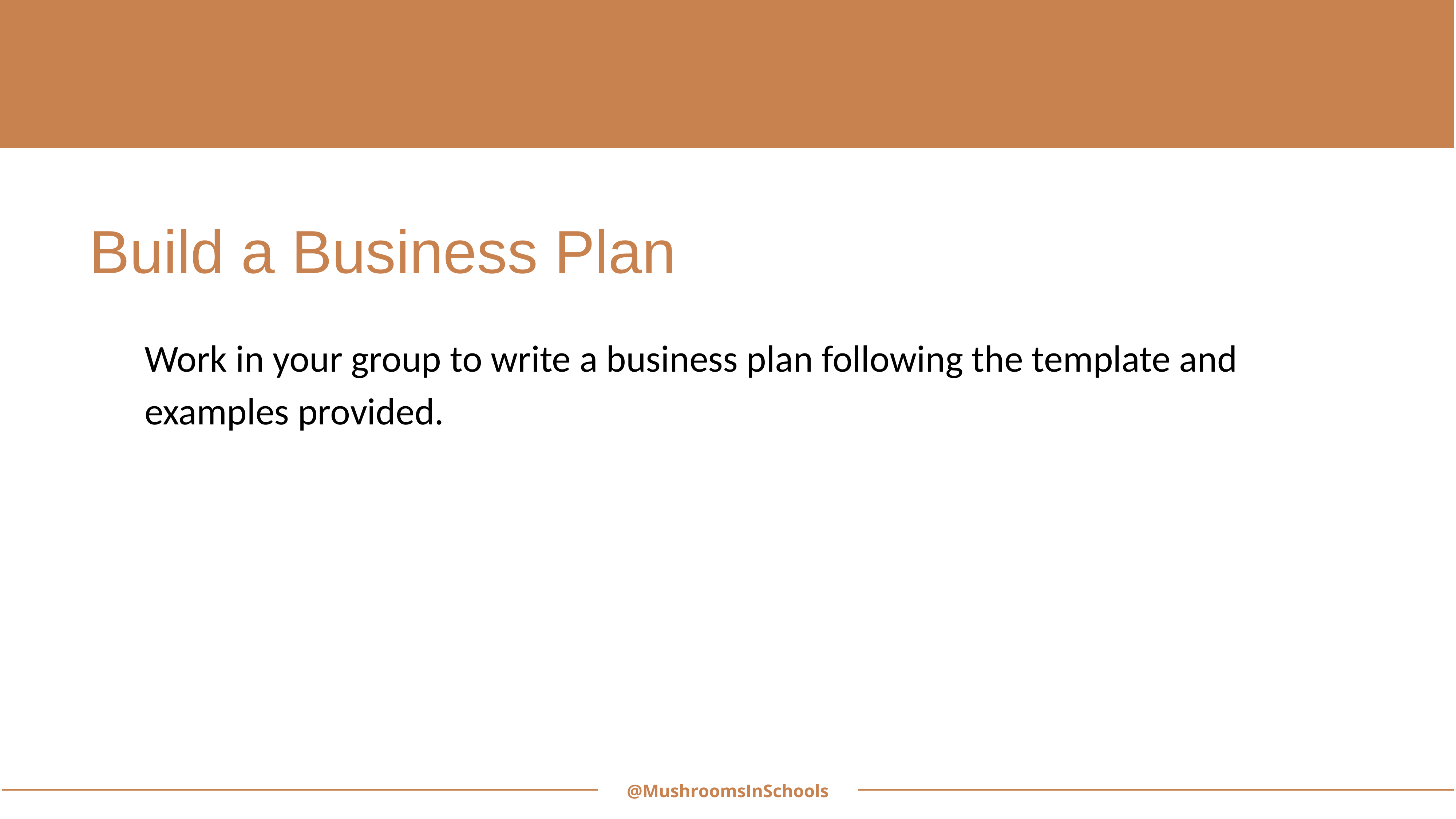

Build a Business Plan
Work in your group to write a business plan following the template and examples provided.
@MushroomsInSchools